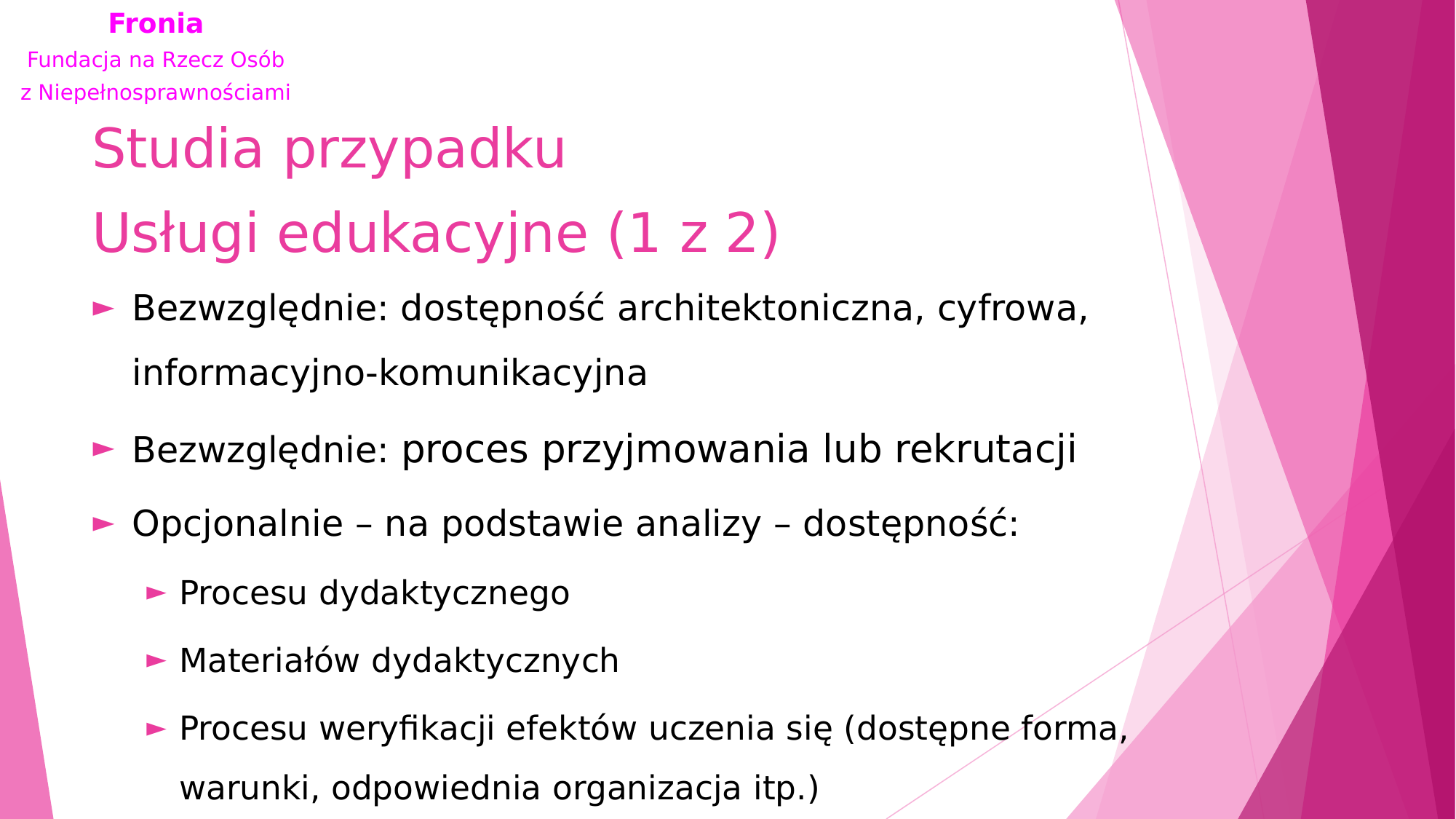

# Studia przypadku Usługi edukacyjne (1 z 2)
Bezwzględnie: dostępność architektoniczna, cyfrowa, informacyjno‑komunikacyjna
Bezwzględnie: proces przyjmowania lub rekrutacji
Opcjonalnie – na podstawie analizy – dostępność:
Procesu dydaktycznego
Materiałów dydaktycznych
Procesu weryfikacji efektów uczenia się (dostępne forma, warunki, odpowiednia organizacja itp.)